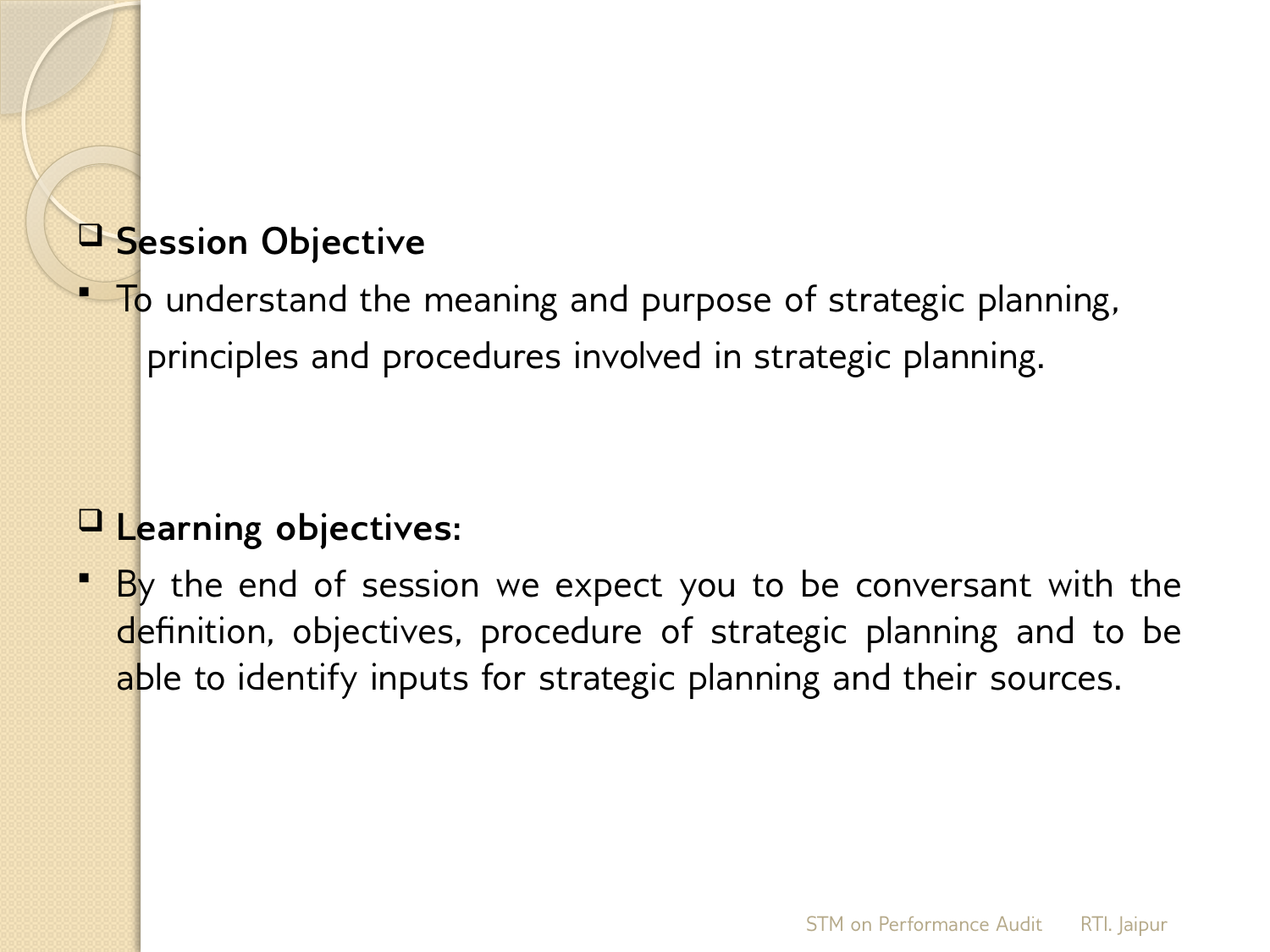

Session Objective
To understand the meaning and purpose of strategic planning,
       principles and procedures involved in strategic planning.

Learning objectives:
By the end of session we expect you to be conversant with the definition, objectives, procedure of strategic planning and to be able to identify inputs for strategic planning and their sources.
STM on Performance Audit      RTI. Jaipur